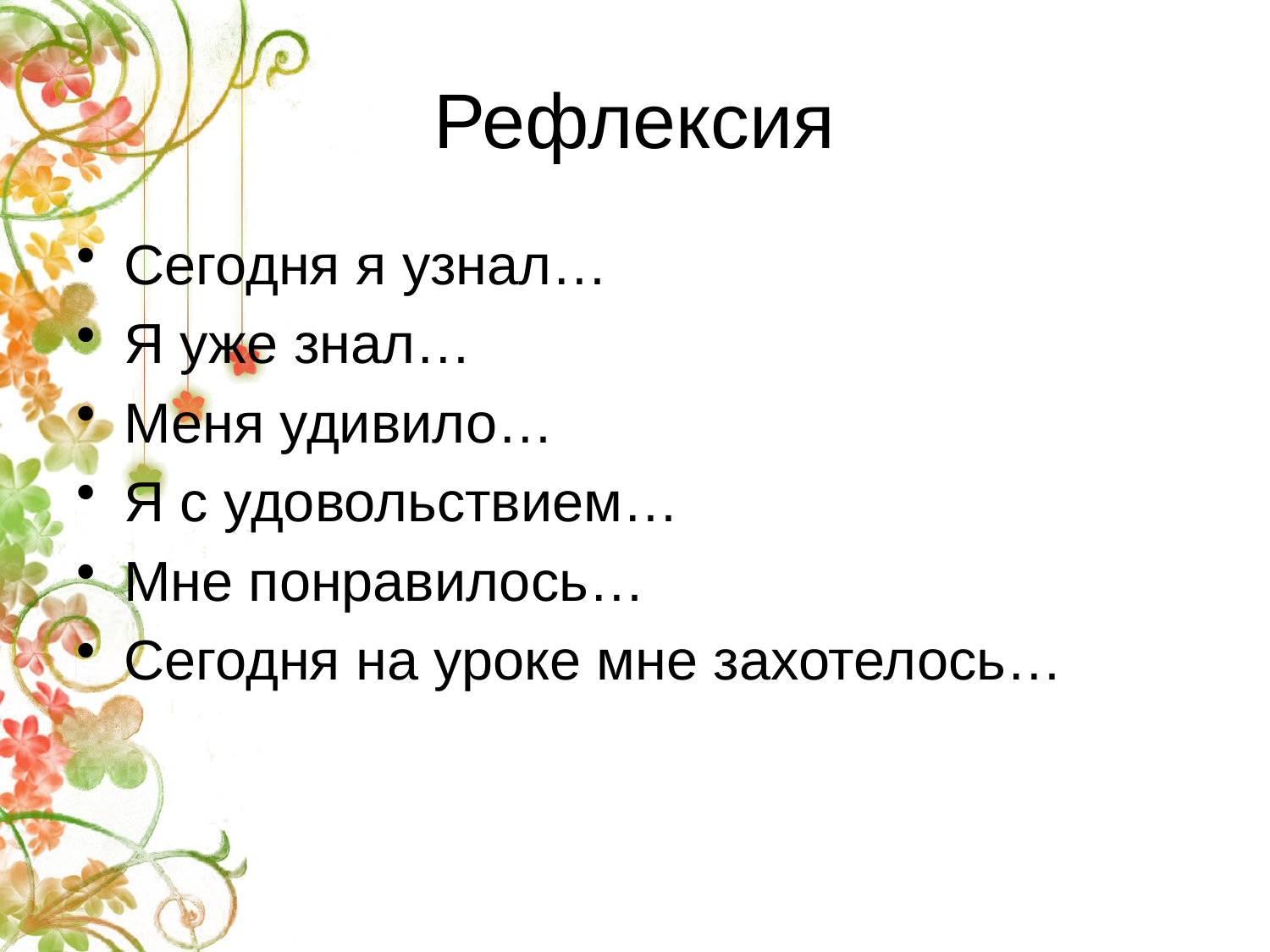

# Рефлексия
Сегодня я узнал…
Я уже знал…
Меня удивило…
Я с удовольствием…
Мне понравилось…
Сегодня на уроке мне захотелось…